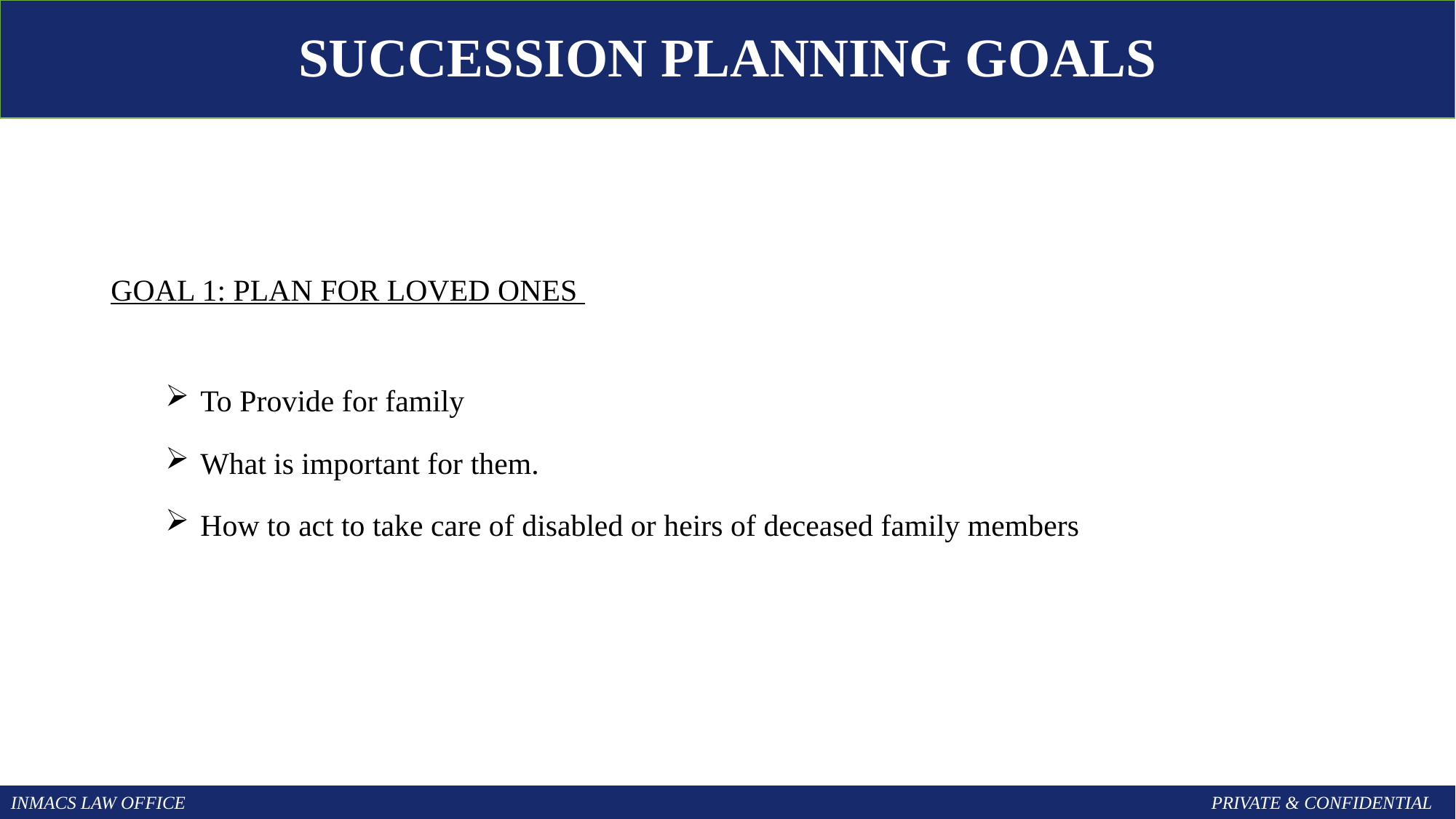

SUCCESSION PLANNING GOALS

GOAL 1: PLAN FOR LOVED ONES

 To Provide for family
 What is important for them.
 How to act to take care of disabled or heirs of deceased family members
INMACS LAW OFFICE										PRIVATE & CONFIDENTIAL